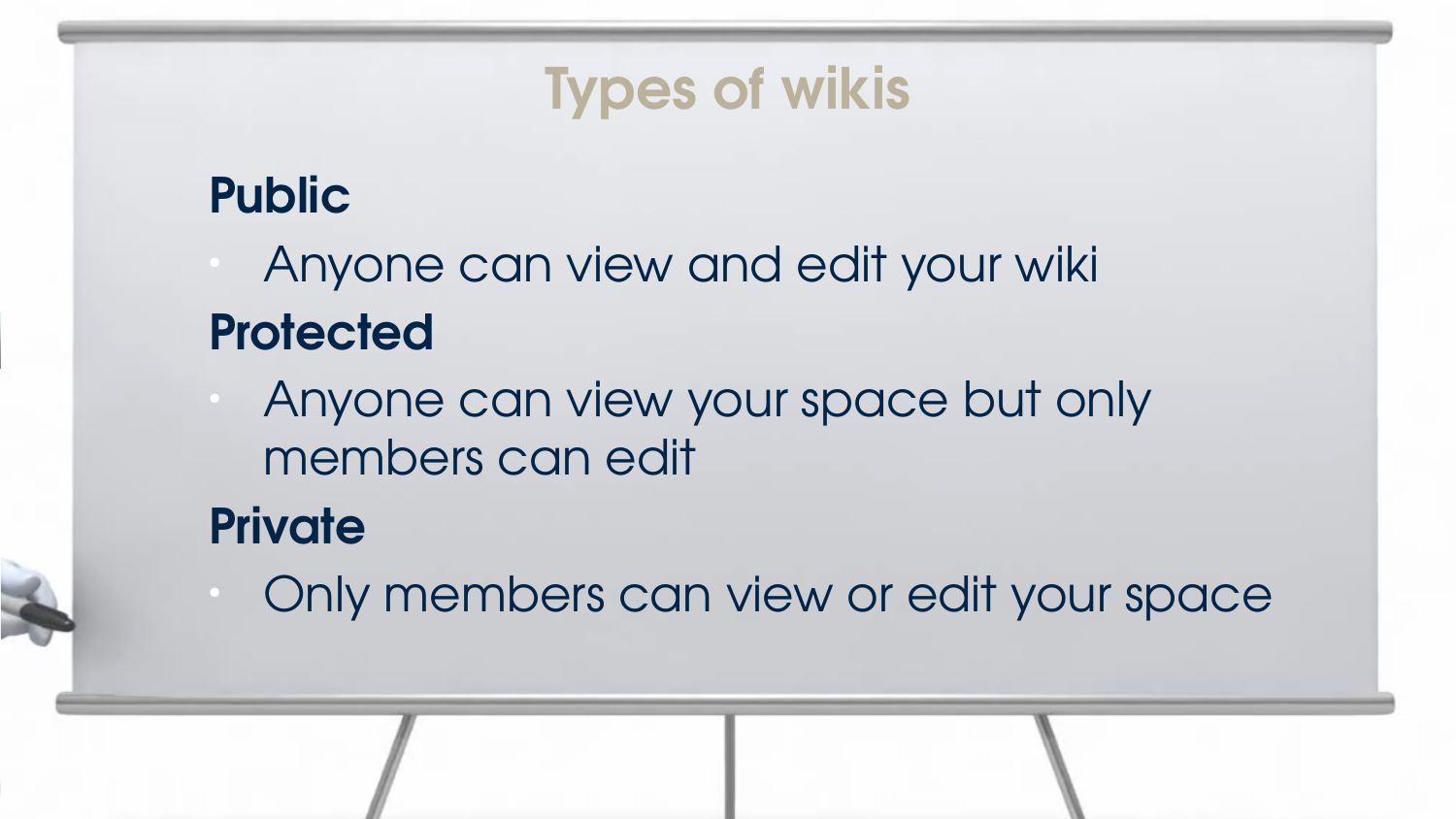

# Types of wikis
Public
Anyone can view and edit your wiki
Protected
Anyone can view your space but only members can edit
Private
Only members can view or edit your space